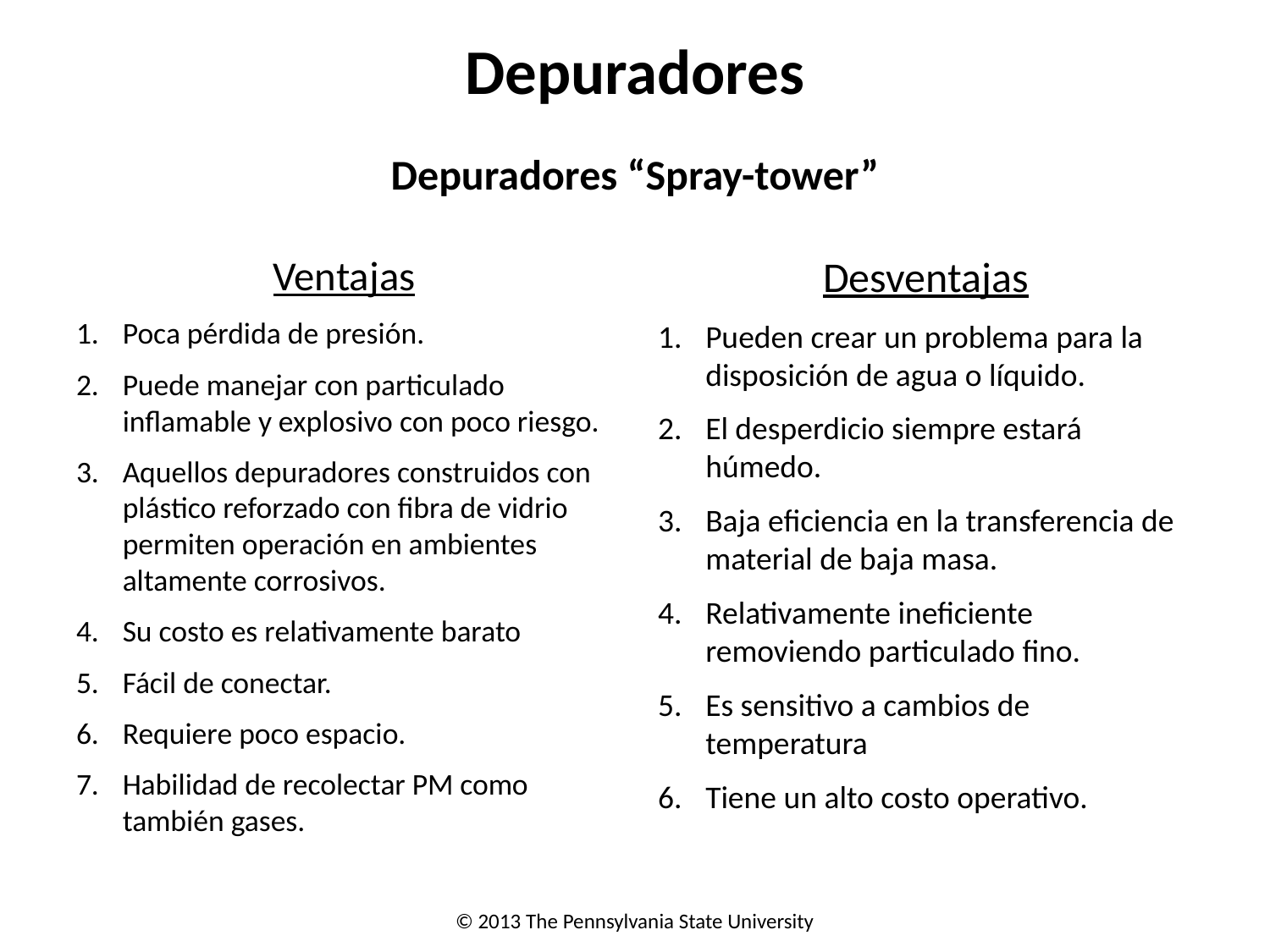

# Depuradores
Depuradores “Spray-tower”
Ventajas
Poca pérdida de presión.
Puede manejar con particulado inflamable y explosivo con poco riesgo.
Aquellos depuradores construidos con plástico reforzado con fibra de vidrio permiten operación en ambientes altamente corrosivos.
Su costo es relativamente barato
Fácil de conectar.
Requiere poco espacio.
Habilidad de recolectar PM como también gases.

Desventajas
Pueden crear un problema para la disposición de agua o líquido.
El desperdicio siempre estará húmedo.
Baja eficiencia en la transferencia de material de baja masa.
Relativamente ineficiente removiendo particulado fino.
Es sensitivo a cambios de temperatura
Tiene un alto costo operativo.